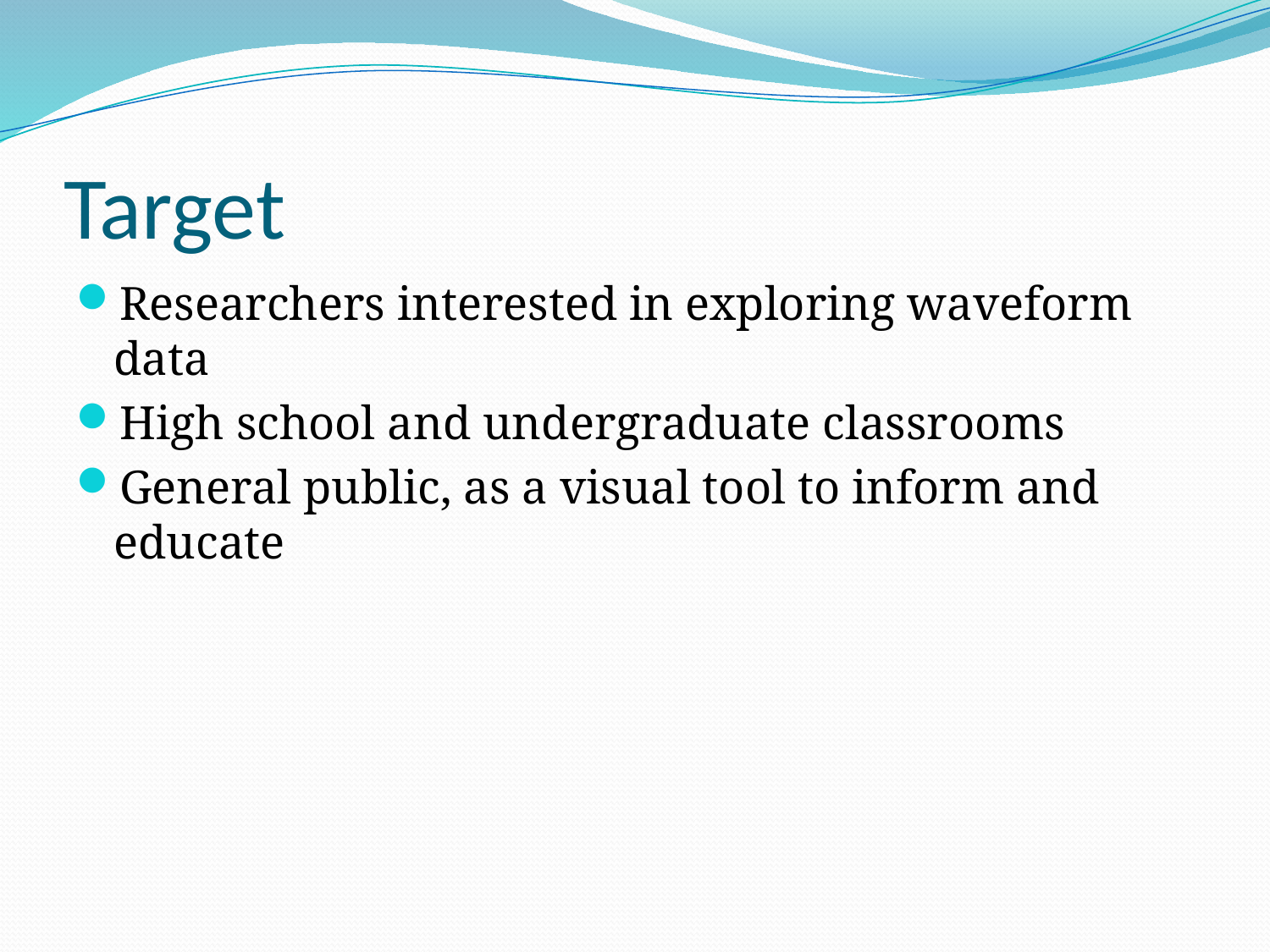

# Target
Researchers interested in exploring waveform data
High school and undergraduate classrooms
General public, as a visual tool to inform and educate